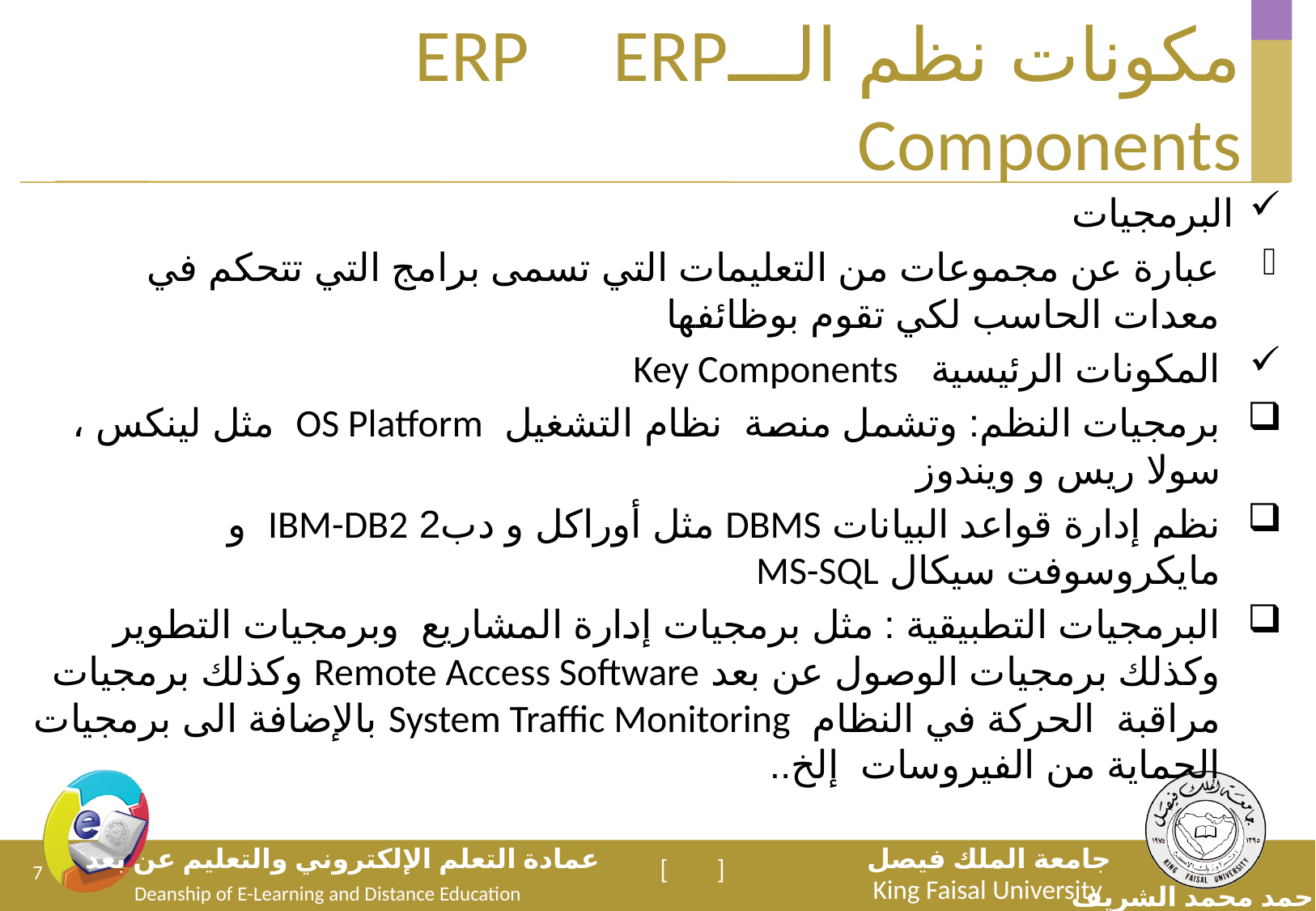

مكونات نظم الـــERP     ERP Components
البرمجيات
عبارة عن مجموعات من التعليمات التي تسمى برامج التي تتحكم في معدات الحاسب لكي تقوم بوظائفها
المكونات الرئيسية   Key Components
برمجيات النظم: وتشمل منصة  نظام التشغيل  OS Platform  مثل لينكس ، سولا ريس و ويندوز
نظم إدارة قواعد البيانات DBMS مثل أوراكل و دب2 IBM-DB2  و مايكروسوفت سيكال MS-SQL
البرمجيات التطبيقية : مثل برمجيات إدارة المشاريع  وبرمجيات التطوير وكذلك برمجيات الوصول عن بعد Remote Access Software وكذلك برمجيات مراقبة  الحركة في النظام  System Traffic Monitoring بالإضافة الى برمجيات الحماية من الفيروسات  إلخ..

7